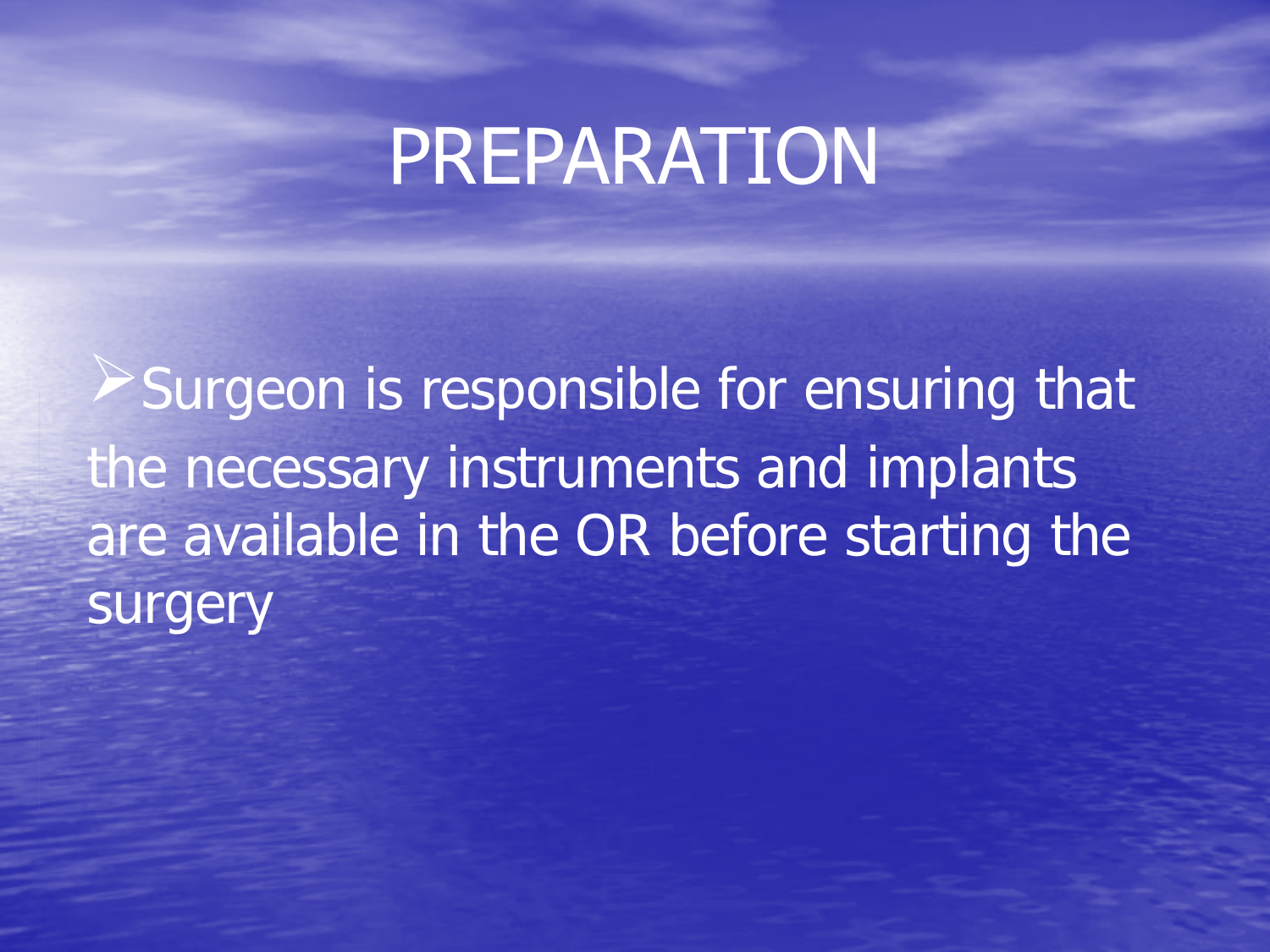

# PREPARATION
Surgeon is responsible for ensuring that
the necessary instruments and implants are available in the OR before starting the surgery